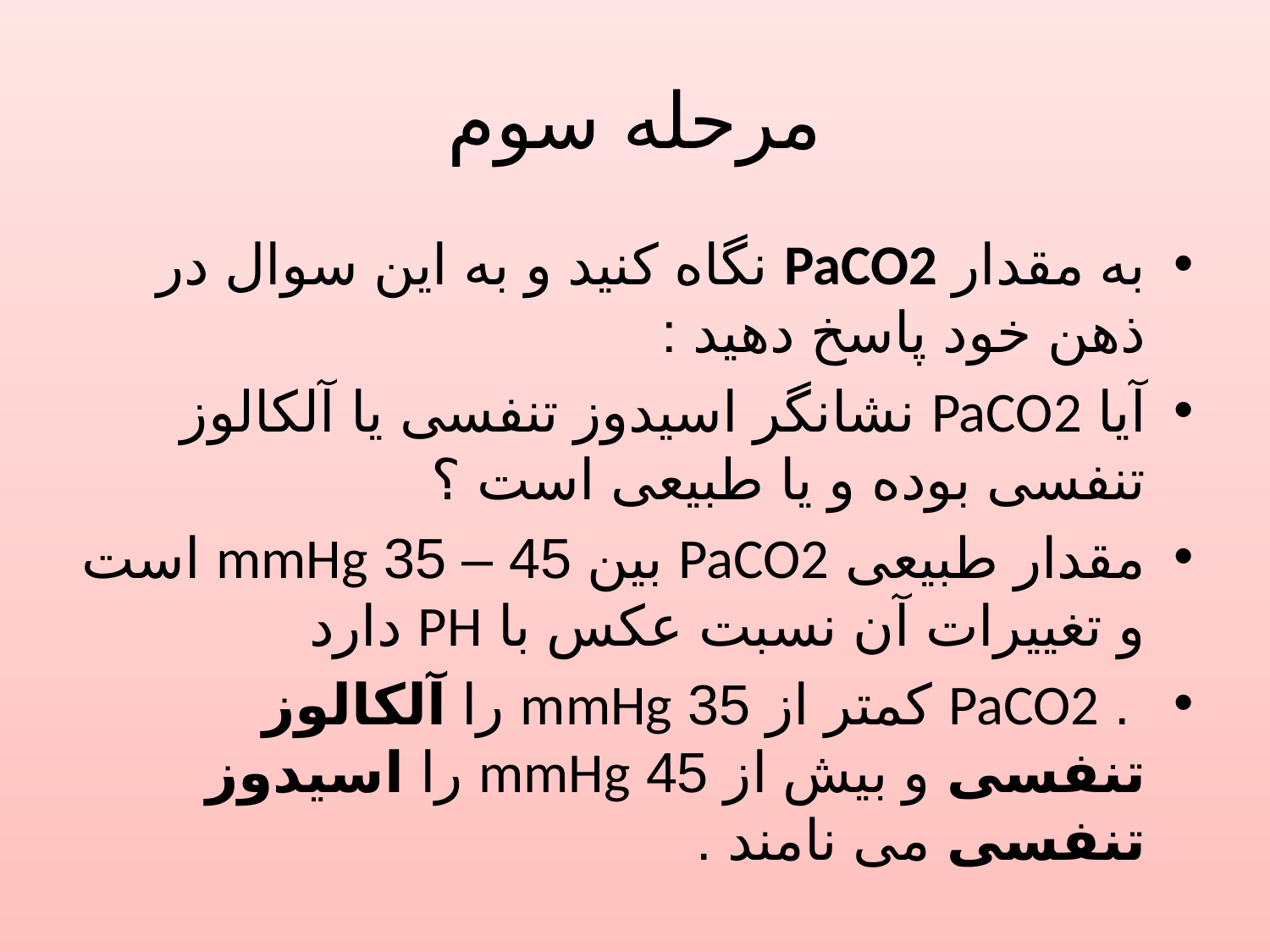

# مرحله سوم
به مقدار PaCO2 نگاه کنید و به این سوال در ذهن خود پاسخ دهید :
آیا PaCO2 نشانگر اسیدوز تنفسی یا آلکالوز تنفسی بوده و یا طبیعی است ؟
مقدار طبیعی PaCO2 بین 45 – 35 mmHg است و تغییرات آن نسبت عکس با PH دارد
 . PaCO2 کمتر از 35 mmHg را آلکالوز تنفسی و بیش از 45 mmHg را اسیدوز تنفسی می نامند .